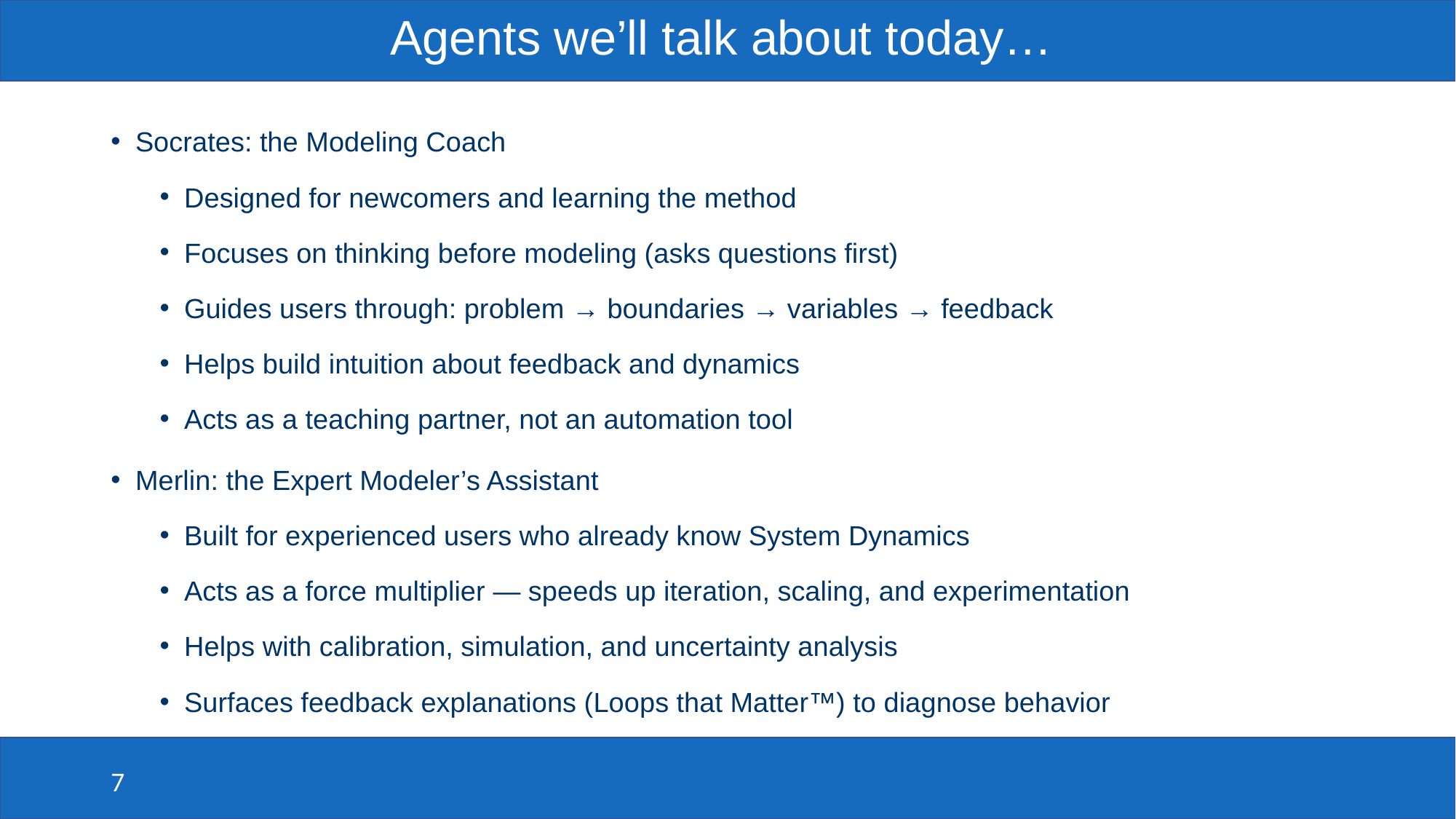

# Agents we’ll talk about today…
Socrates: the Modeling Coach
Designed for newcomers and learning the method
Focuses on thinking before modeling (asks questions first)
Guides users through: problem → boundaries → variables → feedback
Helps build intuition about feedback and dynamics
Acts as a teaching partner, not an automation tool
Merlin: the Expert Modeler’s Assistant
Built for experienced users who already know System Dynamics
Acts as a force multiplier — speeds up iteration, scaling, and experimentation
Helps with calibration, simulation, and uncertainty analysis
Surfaces feedback explanations (Loops that Matter™) to diagnose behavior

7